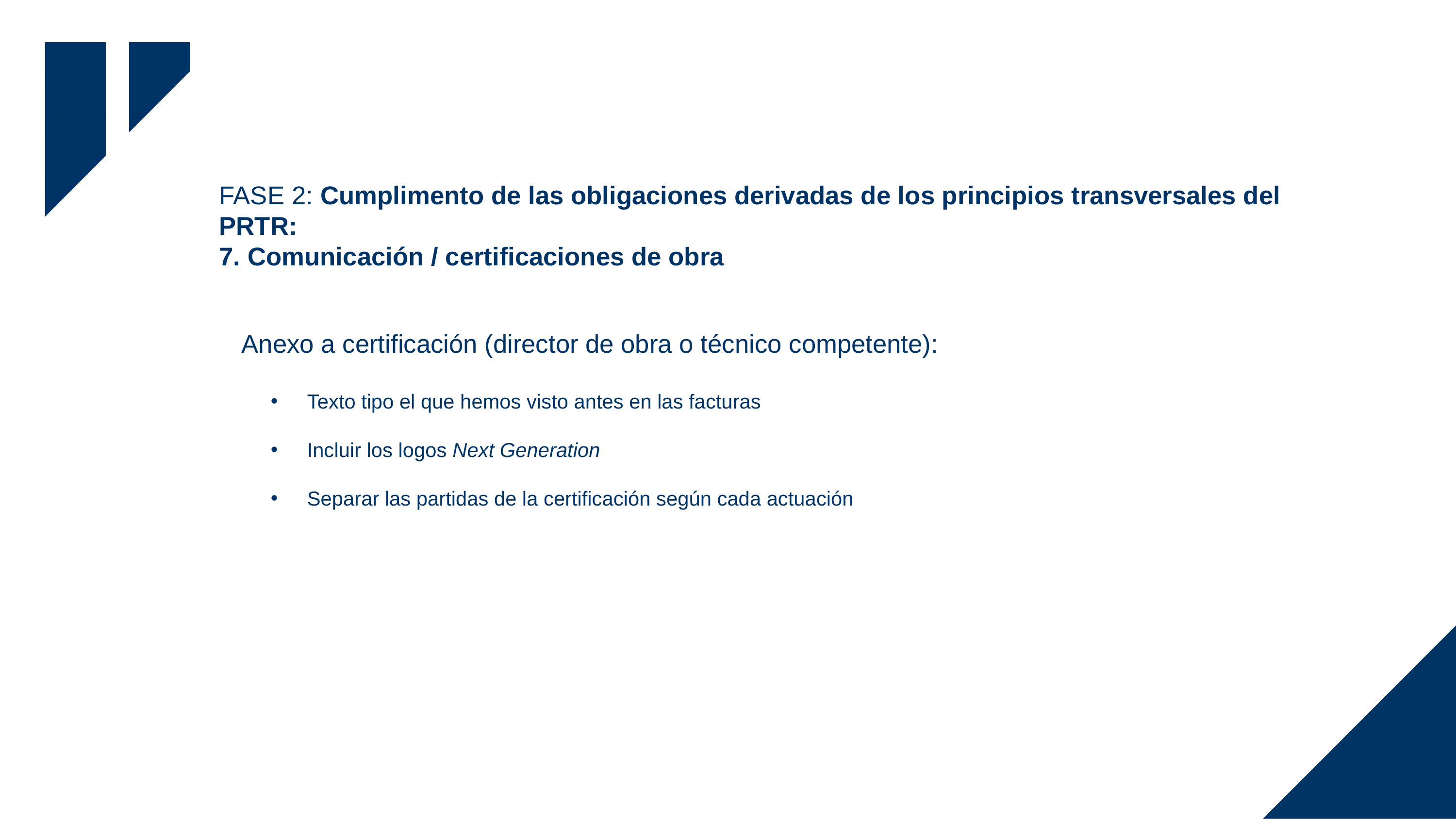

FASE 2: Cumplimento de las obligaciones derivadas de los principios transversales del PRTR:
7. Comunicación / certificaciones de obra

 Anexo a certificación (director de obra o técnico competente):

Texto tipo el que hemos visto antes en las facturas

Incluir los logos Next Generation

Separar las partidas de la certificación según cada actuación